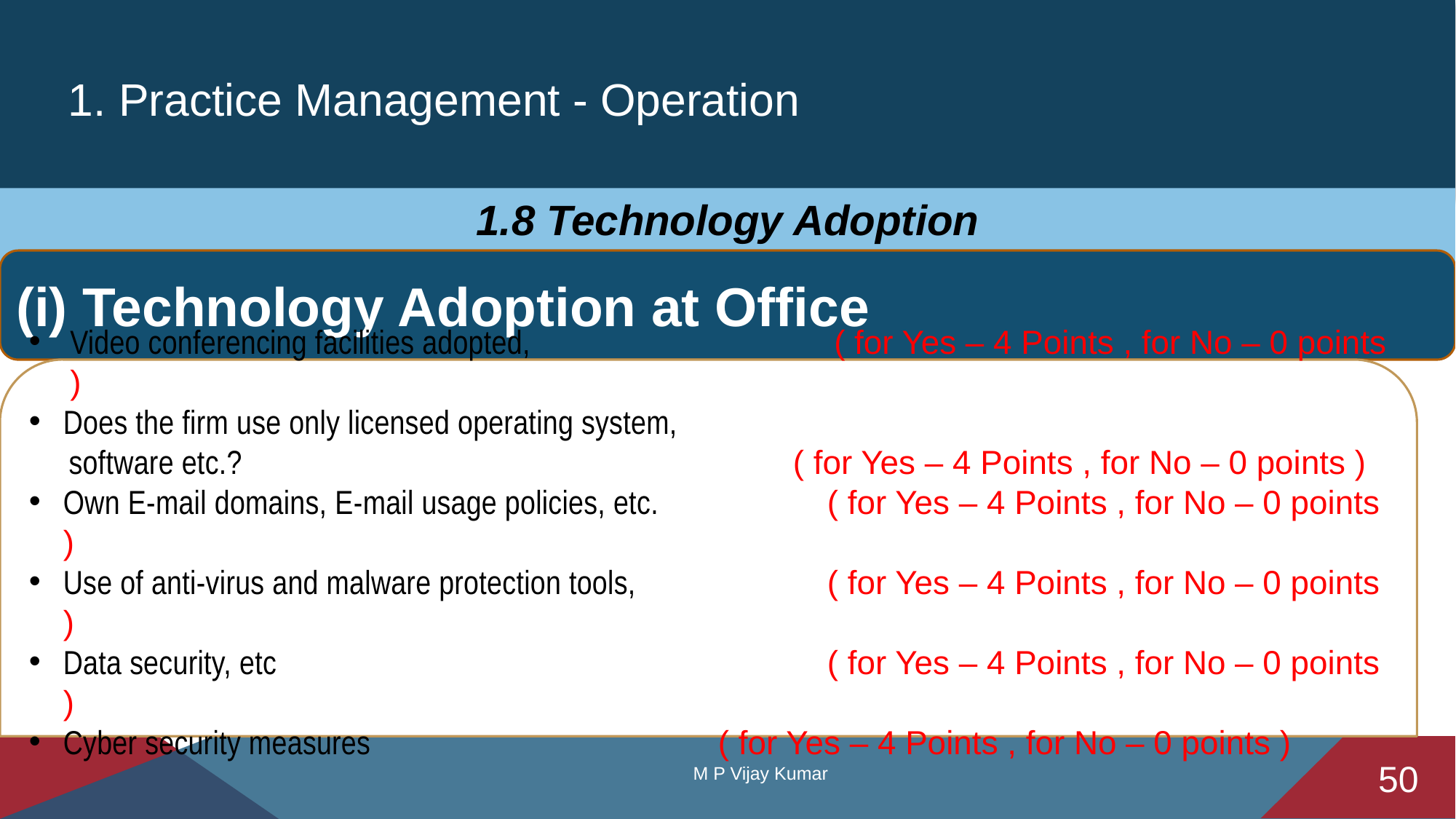

1. Practice Management - Operation
1.8 Technology Adoption

(i) Technology Adoption at Office

Video conferencing facilities adopted, 			( for Yes – 4 Points , for No – 0 points )
Does the firm use only licensed operating system,
     software etc.? 					( for Yes – 4 Points , for No – 0 points )
Own E-mail domains, E-mail usage policies, etc. 		( for Yes – 4 Points , for No – 0 points )
Use of anti-virus and malware protection tools, 		( for Yes – 4 Points , for No – 0 points )
Data security, etc 					( for Yes – 4 Points , for No – 0 points )
Cyber security measures 				( for Yes – 4 Points , for No – 0 points )